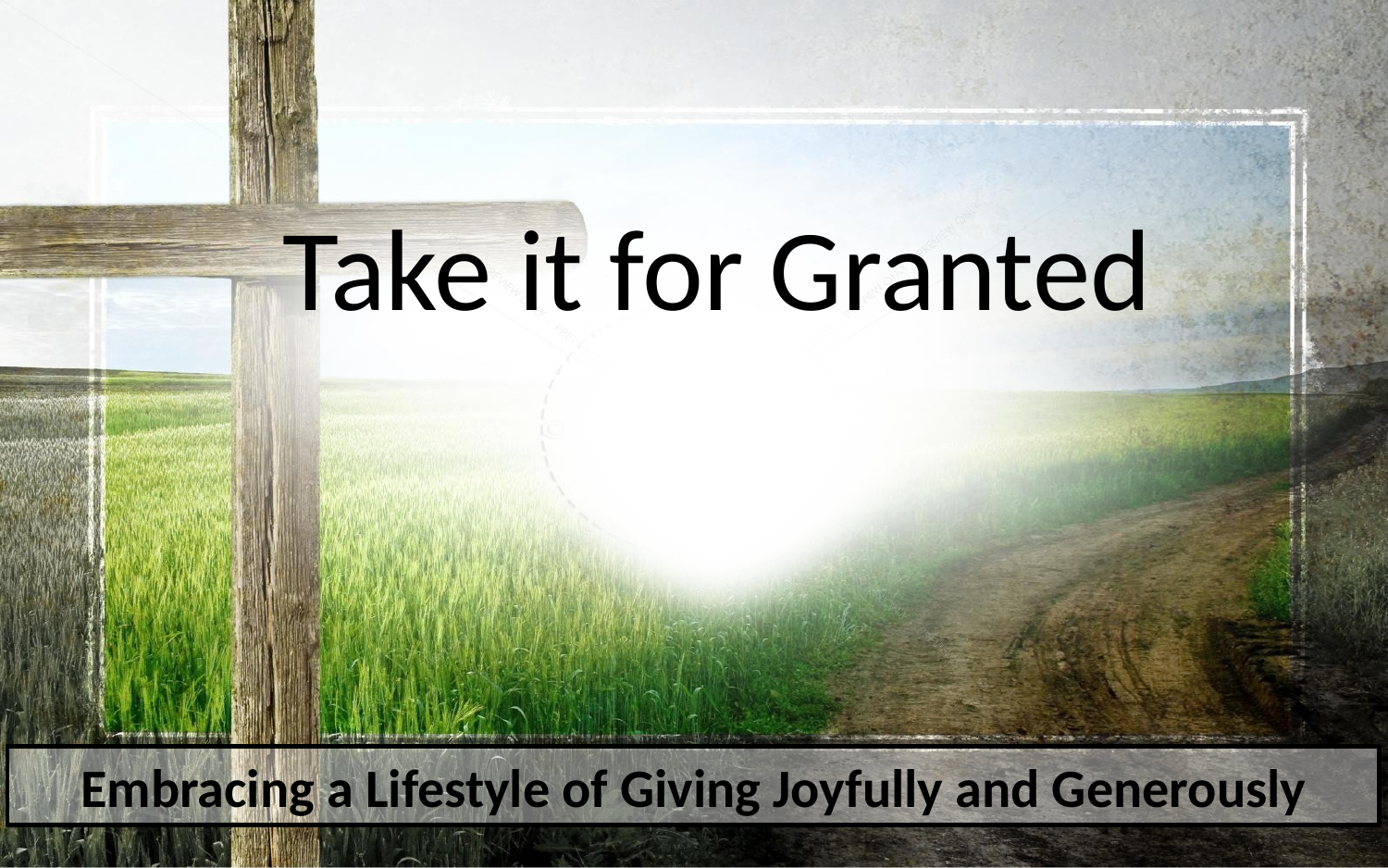

# Take it for Granted
Embracing a Lifestyle of Giving Joyfully and Generously